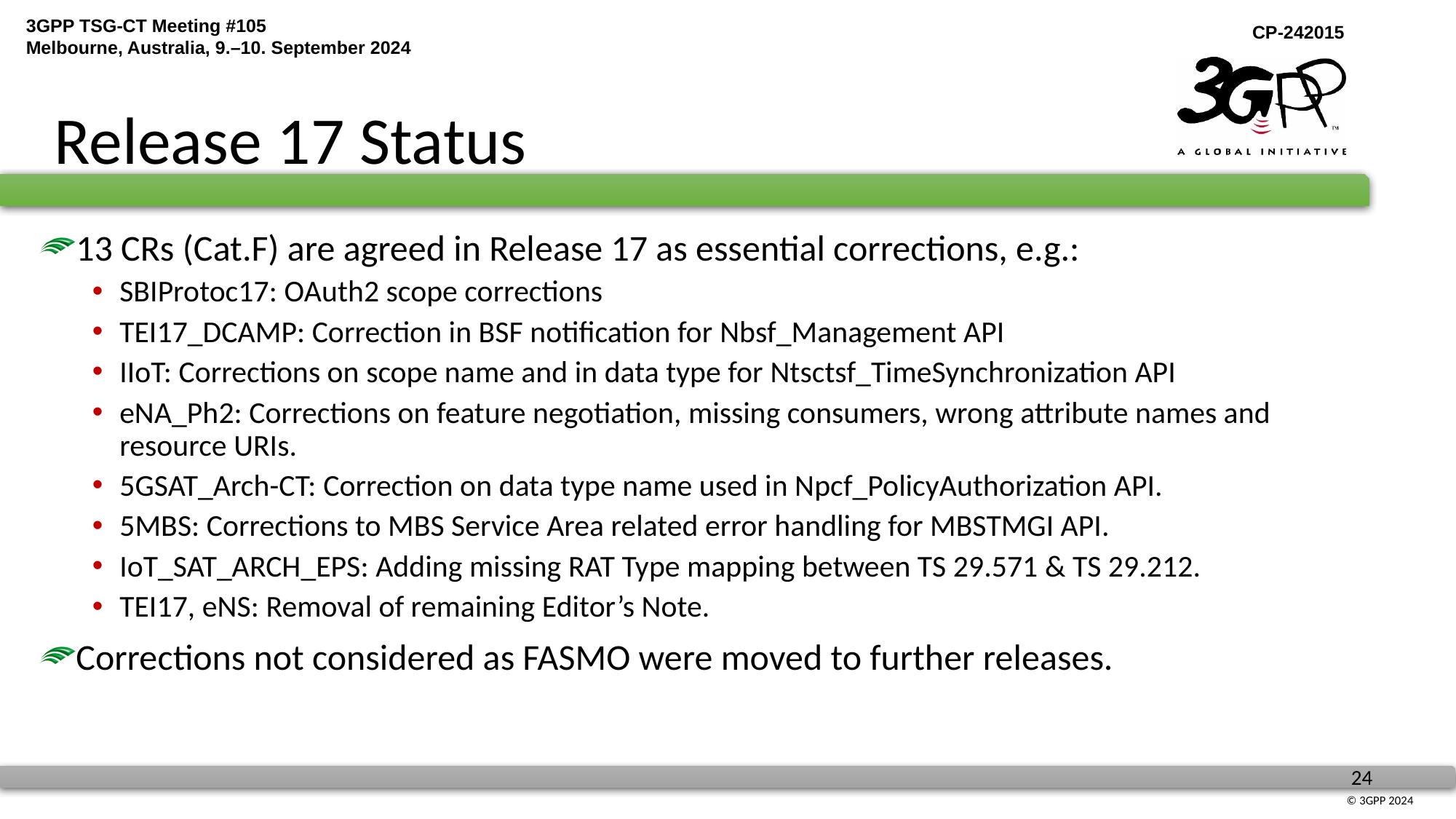

# Release 17 Status
13 CRs (Cat.F) are agreed in Release 17 as essential corrections, e.g.:
SBIProtoc17: OAuth2 scope corrections
TEI17_DCAMP: Correction in BSF notification for Nbsf_Management API
IIoT: Corrections on scope name and in data type for Ntsctsf_TimeSynchronization API
eNA_Ph2: Corrections on feature negotiation, missing consumers, wrong attribute names and resource URIs.
5GSAT_Arch-CT: Correction on data type name used in Npcf_PolicyAuthorization API.
5MBS: Corrections to MBS Service Area related error handling for MBSTMGI API.
IoT_SAT_ARCH_EPS: Adding missing RAT Type mapping between TS 29.571 & TS 29.212.
TEI17, eNS: Removal of remaining Editor’s Note.
Corrections not considered as FASMO were moved to further releases.